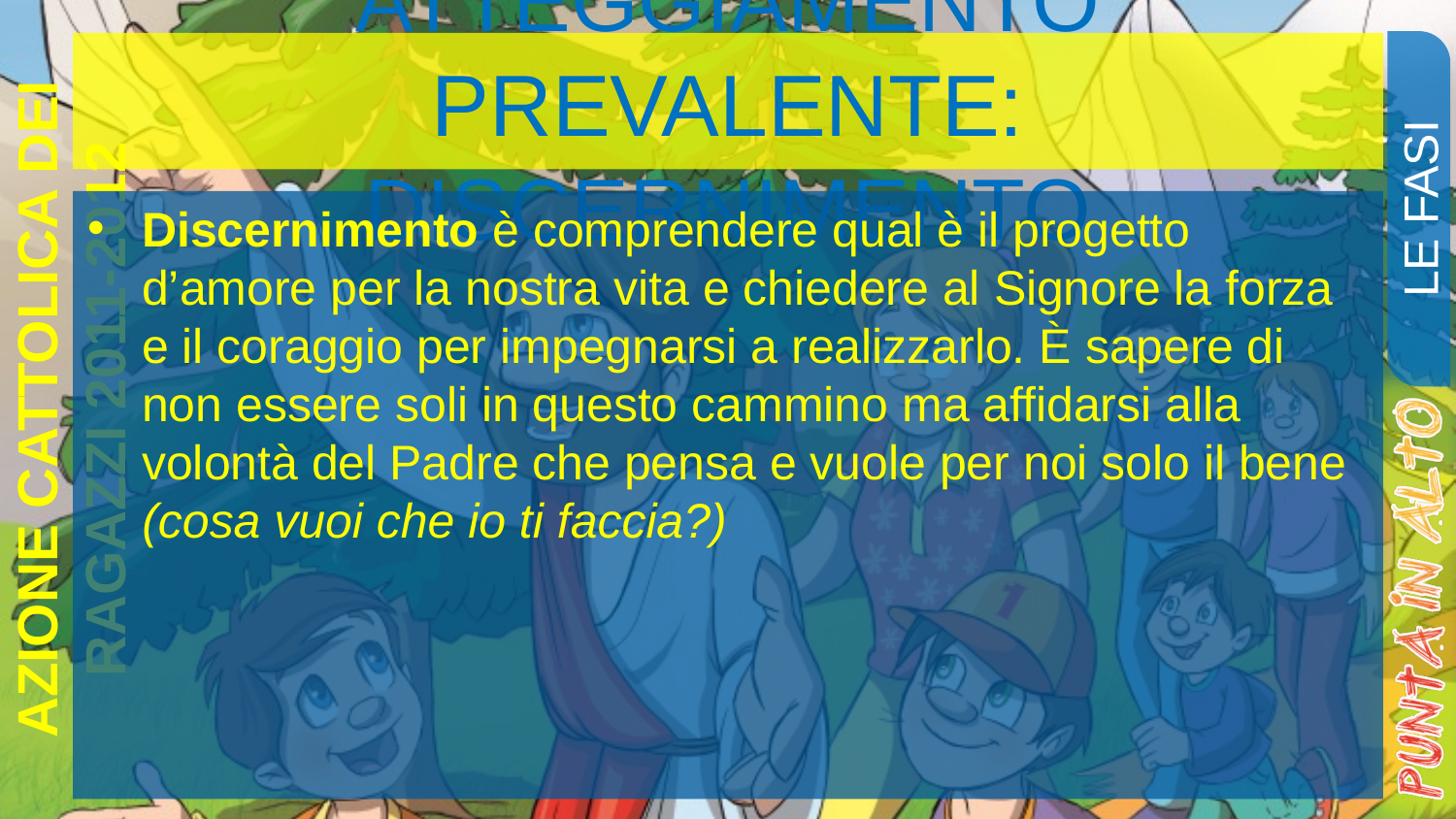

# Atteggiamento prevalente: DISCERNIMENTO
LE FASI
Discernimento è comprendere qual è il progetto d’amore per la nostra vita e chiedere al Signore la forza e il coraggio per impegnarsi a realizzarlo. È sapere di non essere soli in questo cammino ma affidarsi alla volontà del Padre che pensa e vuole per noi solo il bene (cosa vuoi che io ti faccia?)